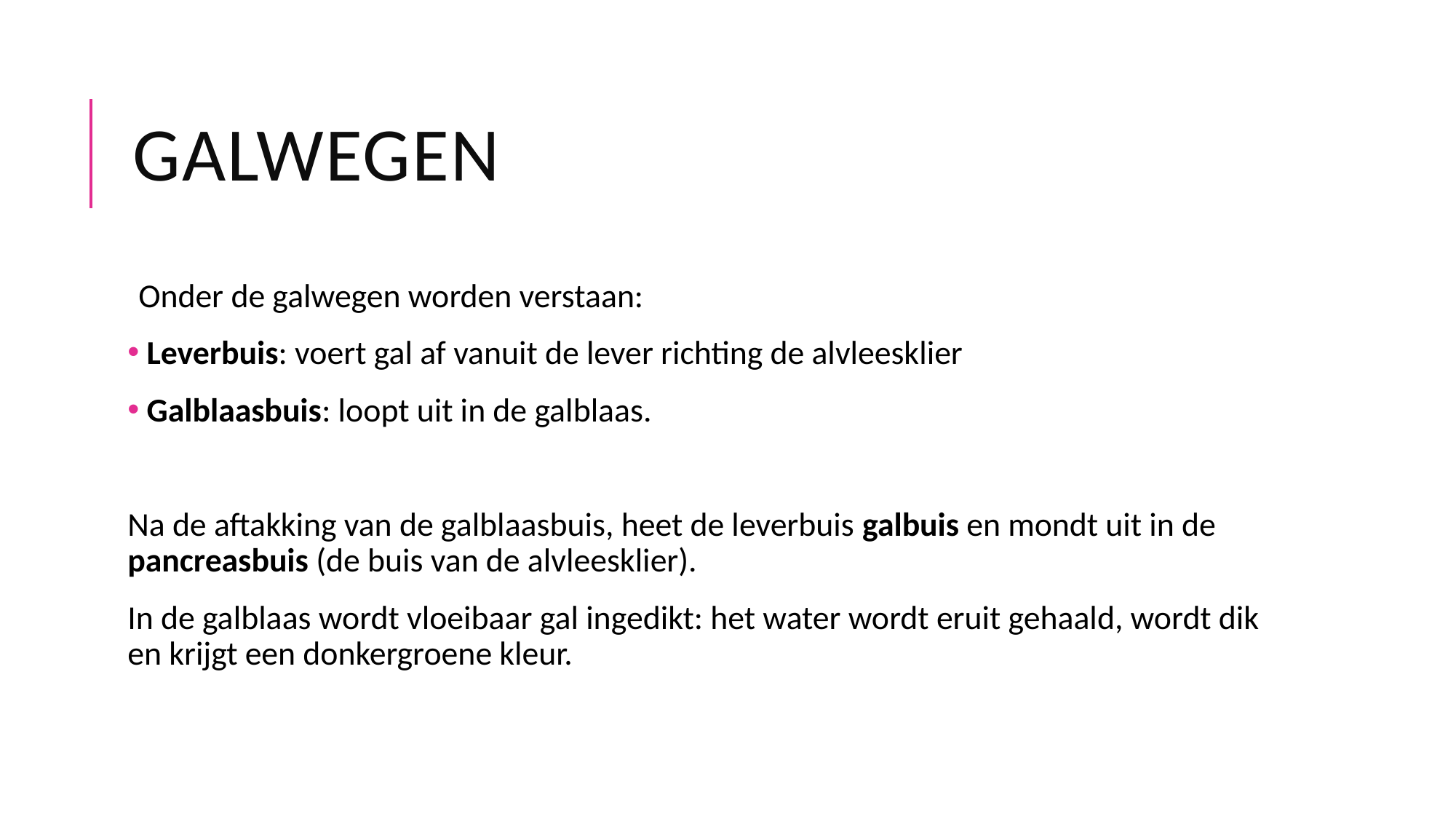

# galwegen
Onder de galwegen worden verstaan:
 Leverbuis: voert gal af vanuit de lever richting de alvleesklier
 Galblaasbuis: loopt uit in de galblaas.

Na de aftakking van de galblaasbuis, heet de leverbuis galbuis en mondt uit in de pancreasbuis (de buis van de alvleesklier).
In de galblaas wordt vloeibaar gal ingedikt: het water wordt eruit gehaald, wordt dik en krijgt een donkergroene kleur.